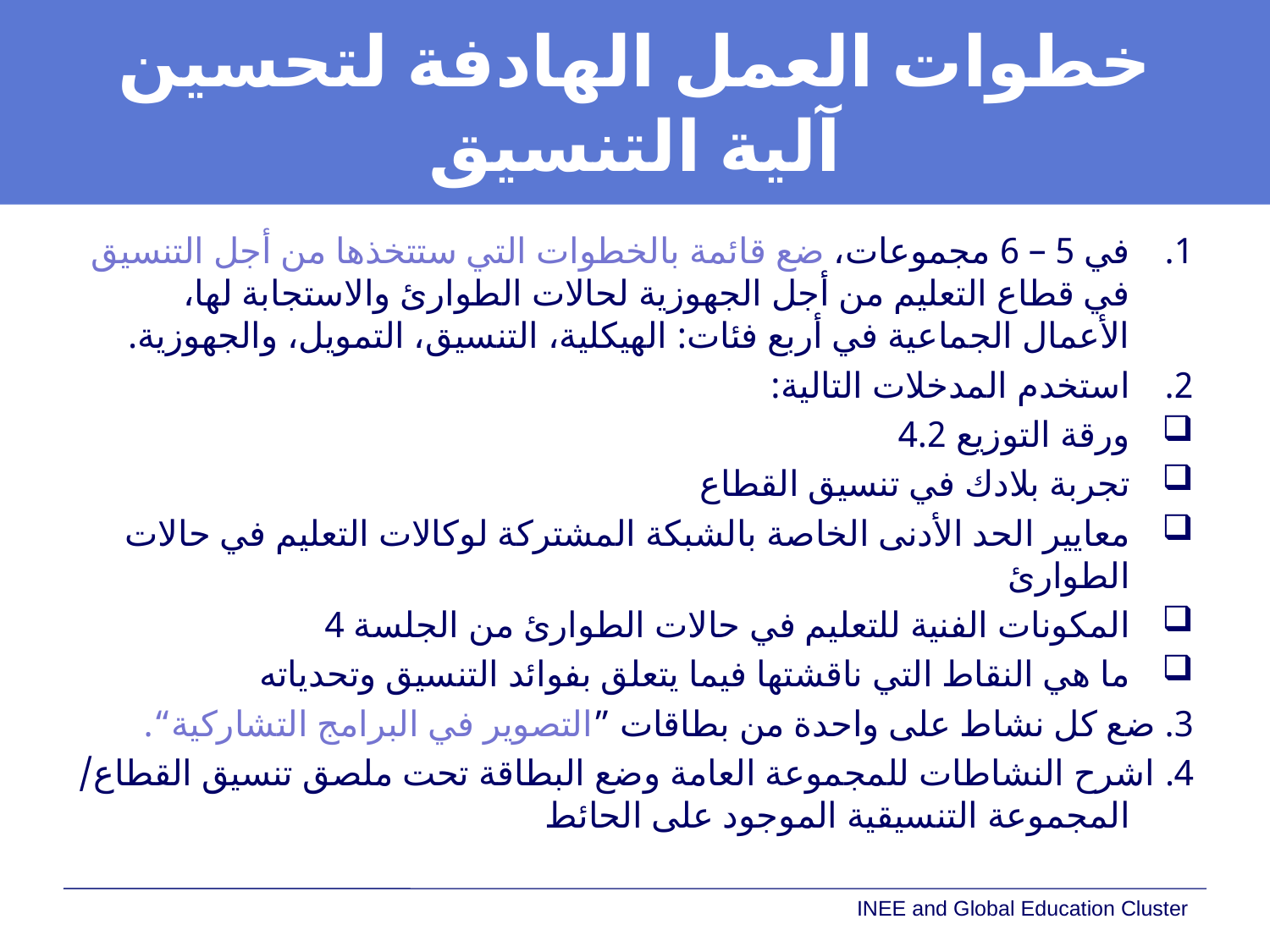

# خطوات العمل الهادفة لتحسين آلية التنسيق
في 5 – 6 مجموعات، ضع قائمة بالخطوات التي ستتخذها من أجل التنسيق في قطاع التعليم من أجل الجهوزية لحالات الطوارئ والاستجابة لها، الأعمال الجماعية في أربع فئات: الهيكلية، التنسيق، التمويل، والجهوزية.
استخدم المدخلات التالية:
ورقة التوزيع 4.2
تجربة بلادك في تنسيق القطاع
معايير الحد الأدنى الخاصة بالشبكة المشتركة لوكالات التعليم في حالات الطوارئ
المكونات الفنية للتعليم في حالات الطوارئ من الجلسة 4
ما هي النقاط التي ناقشتها فيما يتعلق بفوائد التنسيق وتحدياته
3. ضع كل نشاط على واحدة من بطاقات ”التصوير في البرامج التشاركية“.
4. اشرح النشاطات للمجموعة العامة وضع البطاقة تحت ملصق تنسيق القطاع/ المجموعة التنسيقية الموجود على الحائط

INEE and Global Education Cluster